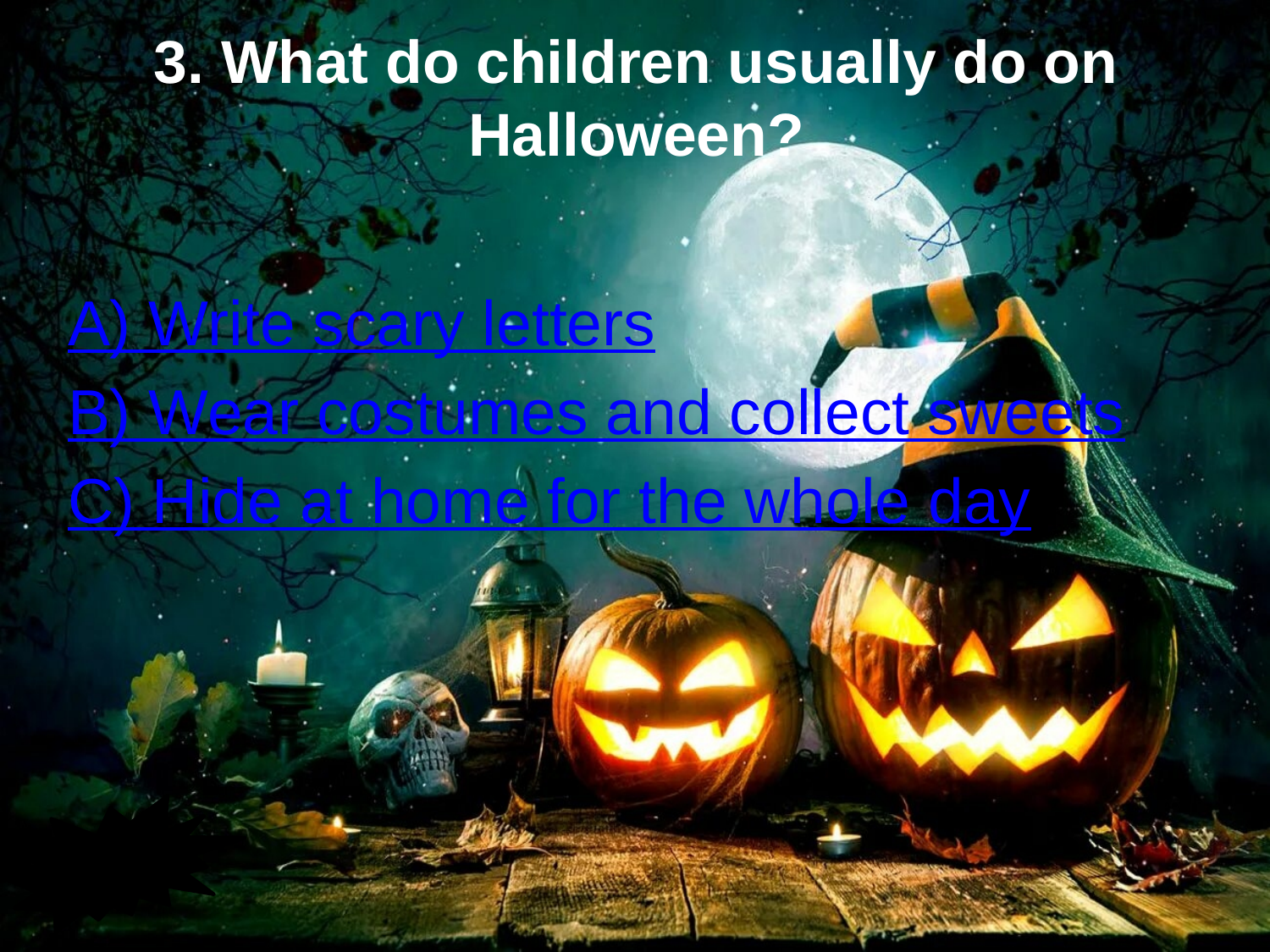

# 3. What do children usually do on Halloween?
A) Write scary letters
B) Wear costumes and collect sweets
C) Hide at home for the whole day